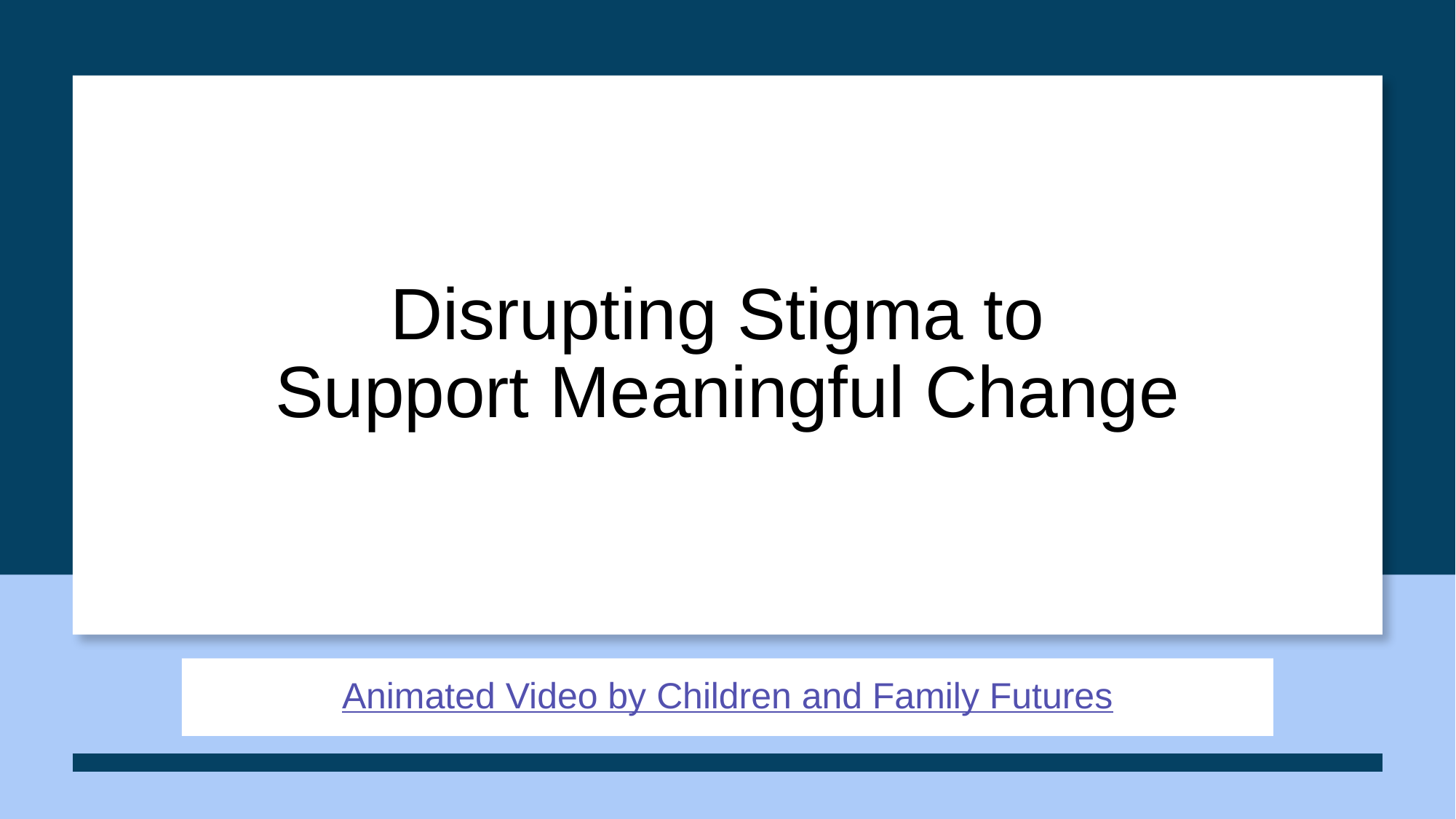

# Disrupting Stigma to Support Meaningful Change
Animated Video by Children and Family Futures